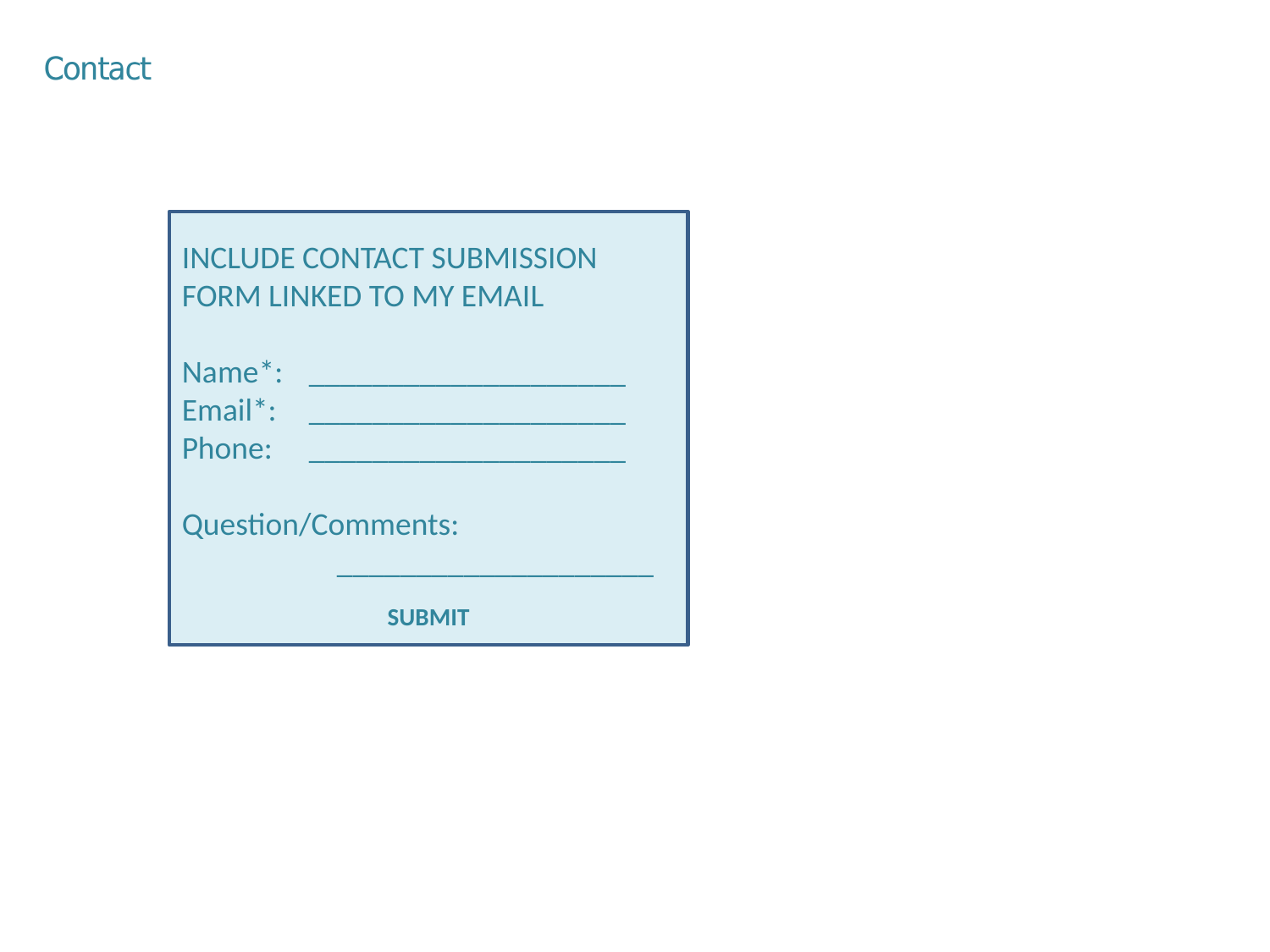

Maybe a cool icon on this page to make it interesting

Contact
INCLUDE CONTACT SUBMISSION FORM LINKED TO MY EMAIL

Name*:  	____________________
Email*: 	____________________
Phone:	____________________

Question/Comments:
	 ____________________
SUBMIT